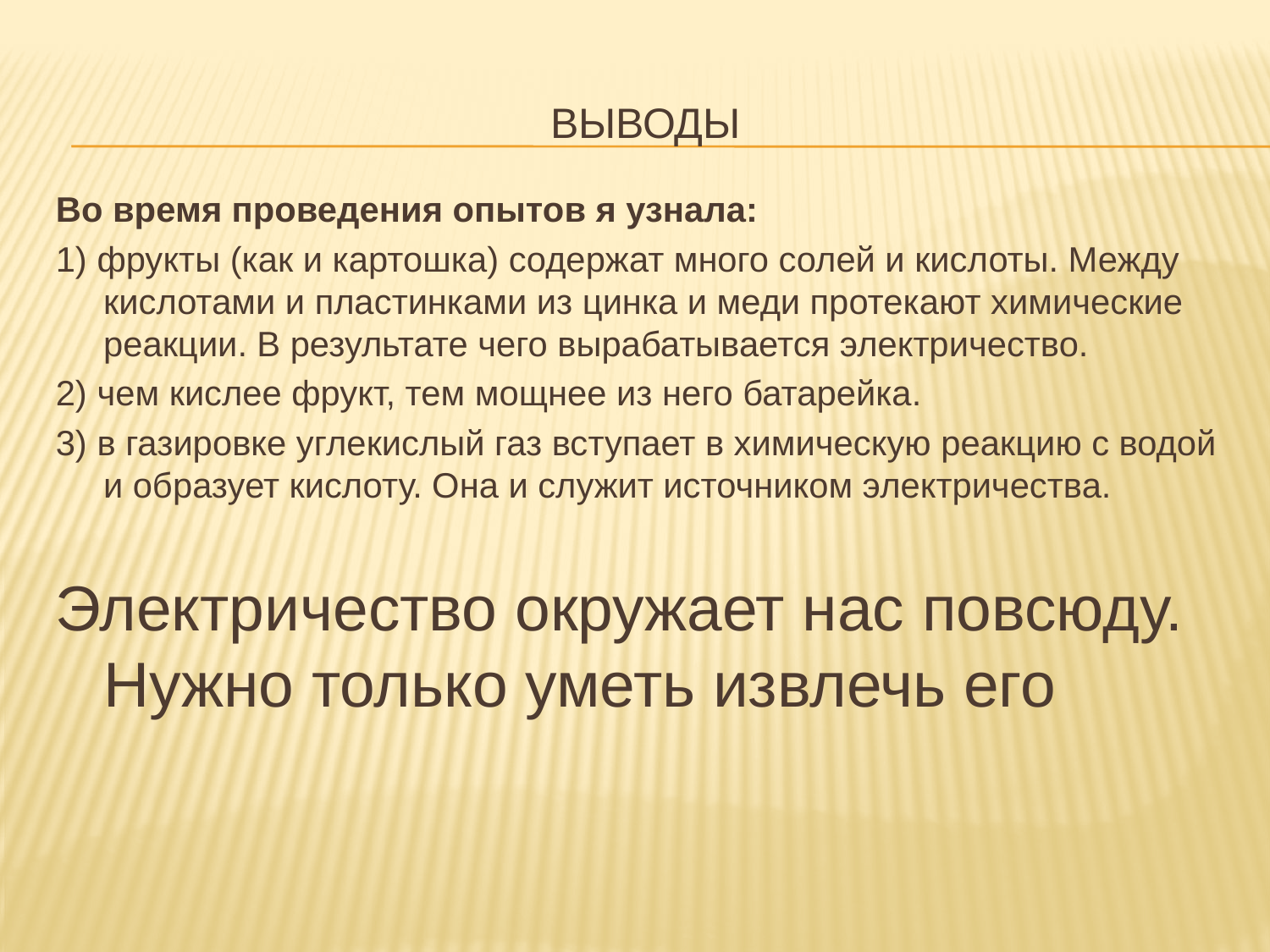

# Выводы
Во время проведения опытов я узнала:
1) фрукты (как и картошка) содержат много солей и кислоты. Между кислотами и пластинками из цинка и меди протекают химические реакции. В результате чего вырабатывается электричество.
2) чем кислее фрукт, тем мощнее из него батарейка.
3) в газировке углекислый газ вступает в химическую реакцию с водой и образует кислоту. Она и служит источником электричества.

Электричество окружает нас повсюду. Нужно только уметь извлечь его